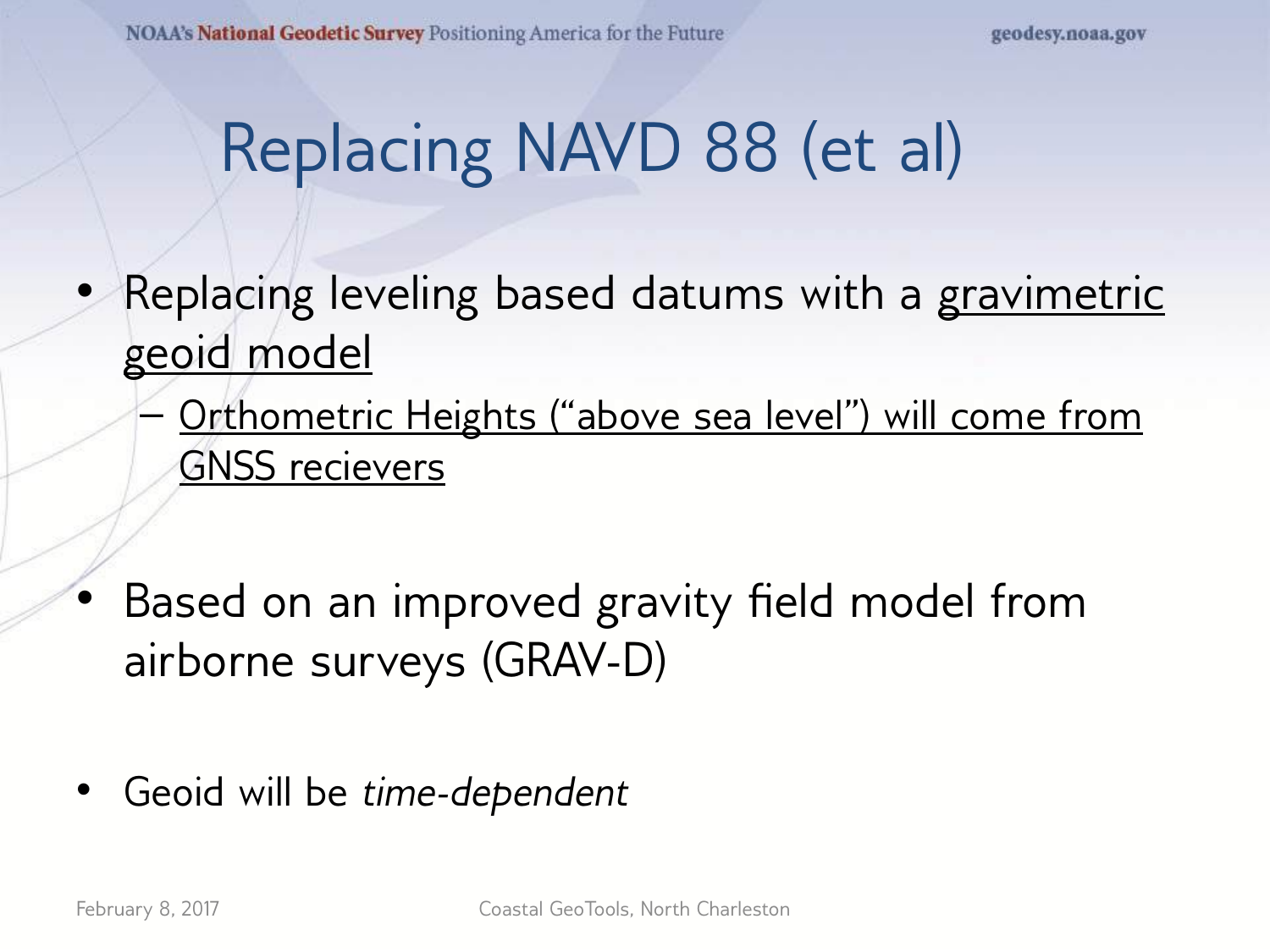

# Replacing NAVD 88 (et al)
Replacing leveling based datums with a gravimetric geoid model
Orthometric Heights (“above sea level”) will come from GNSS recievers

Based on an improved gravity field model from airborne surveys (GRAV-D)

Geoid will be time-dependent

February 8, 2017
Coastal GeoTools, North Charleston